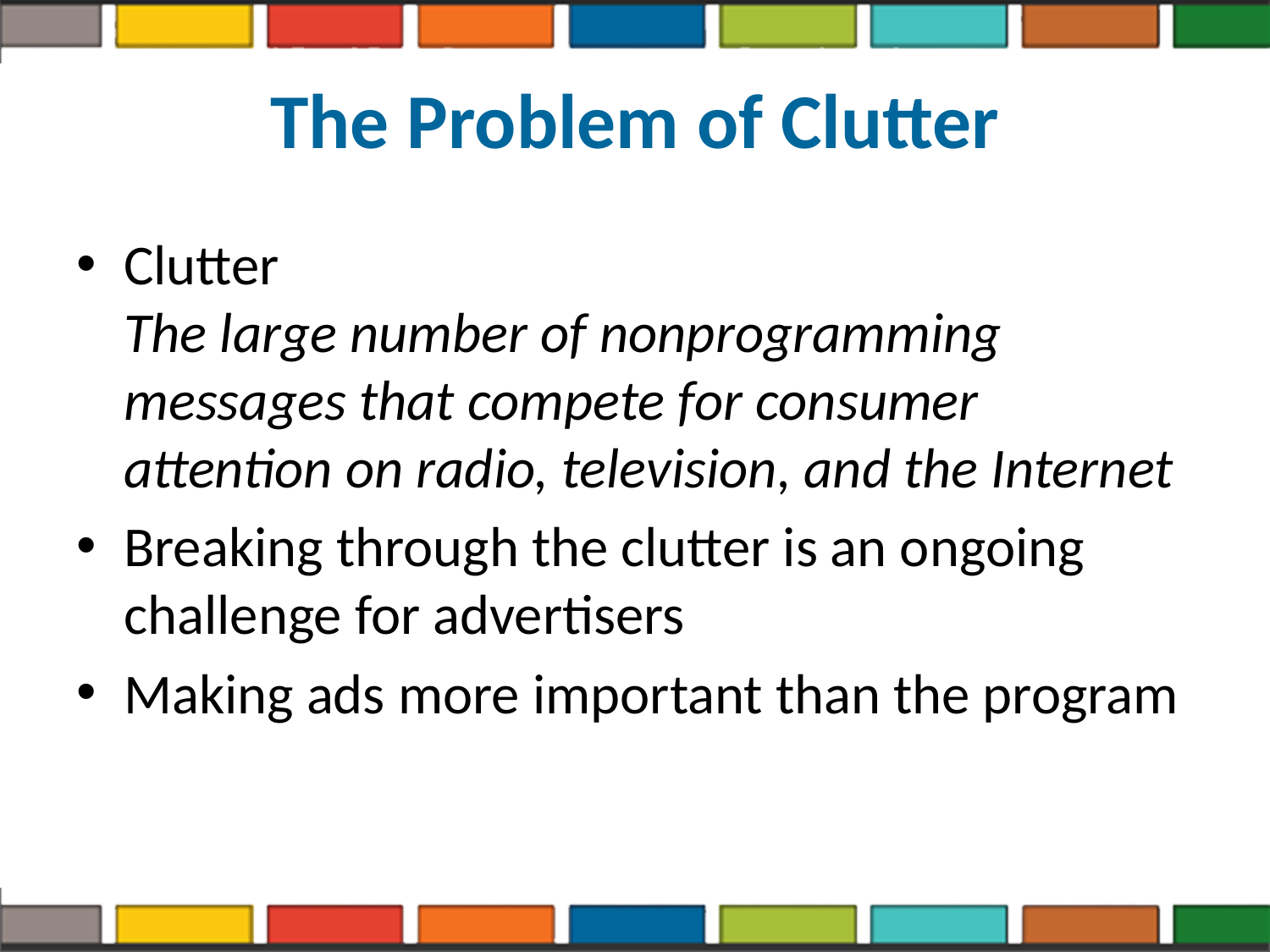

# The Problem of Clutter
Clutter
The large number of nonprogramming messages that compete for consumer attention on radio, television, and the Internet
Breaking through the clutter is an ongoing challenge for advertisers
Making ads more important than the program